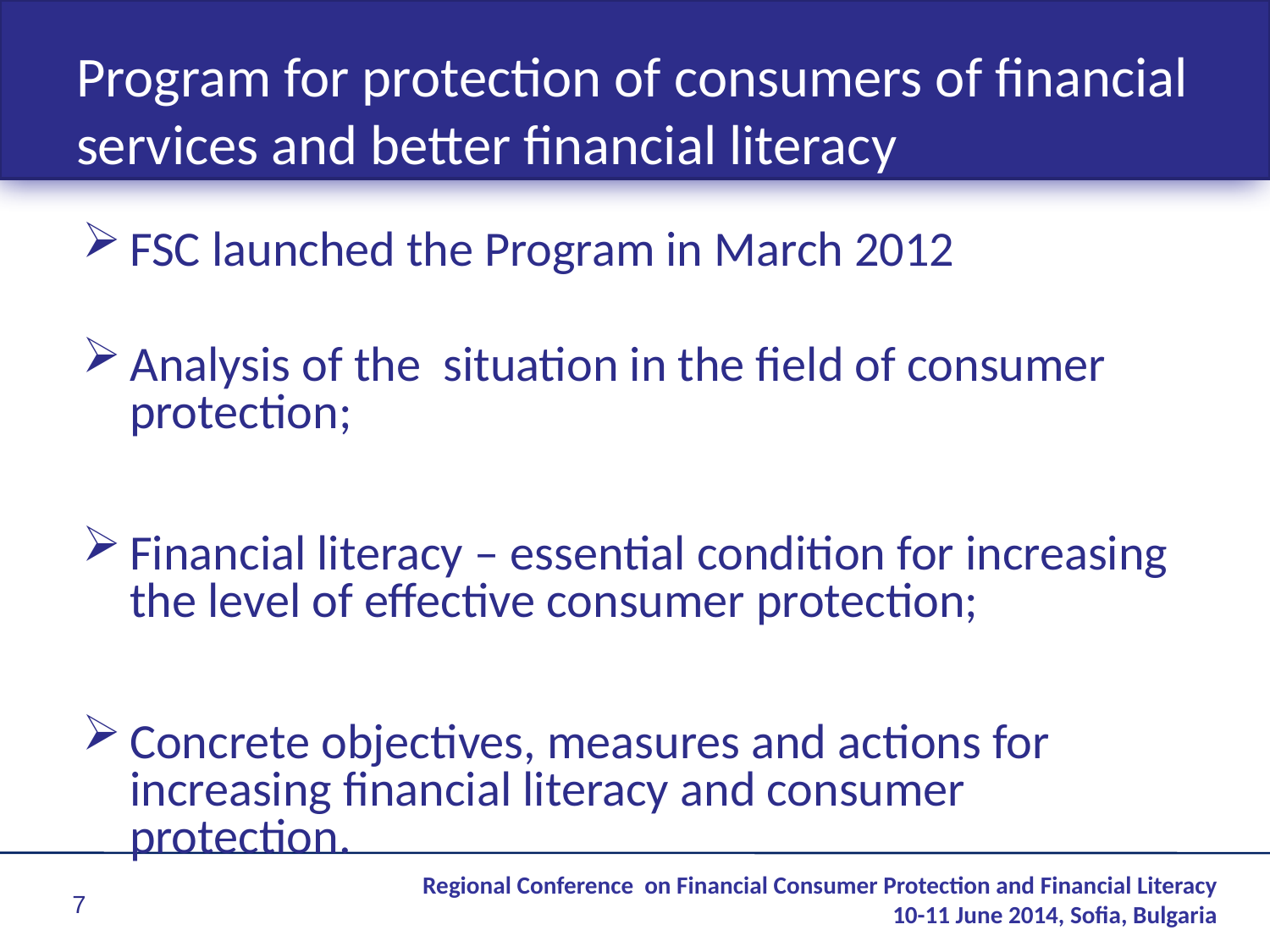

# Program for protection of consumers of financial services and better financial literacy
FSC launched the Program in March 2012

Analysis of the  situation in the field of consumer protection;

Financial literacy – essential condition for increasing the level of effective consumer protection;

Concrete objectives, measures and actions for increasing financial literacy and consumer protection.

Regional Conference  on Financial Consumer Protection and Financial Literacy
10-11 June 2014, Sofia, Bulgaria

7